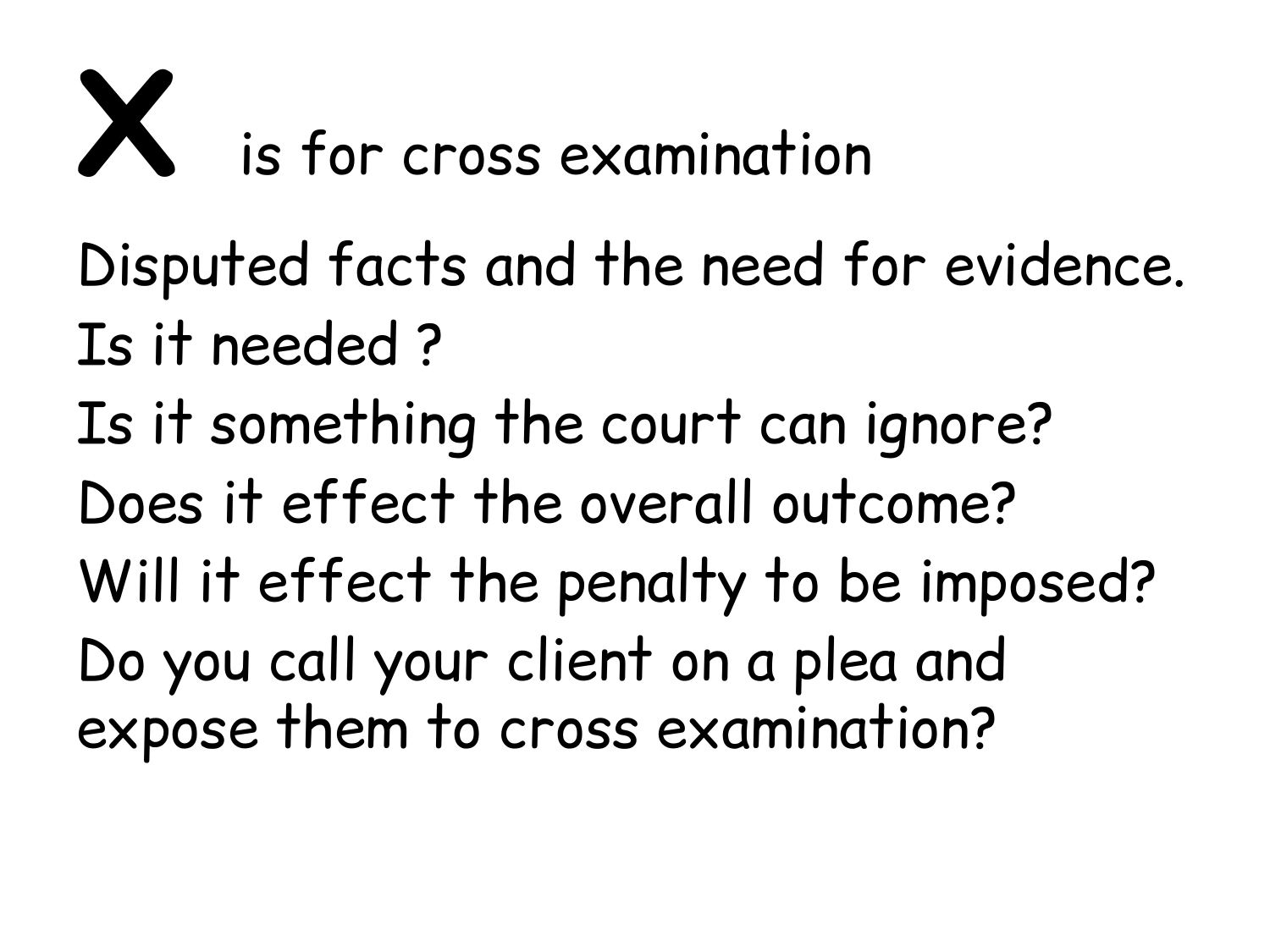

# X is for cross examination
Disputed facts and the need for evidence.
Is it needed ?
Is it something the court can ignore?
Does it effect the overall outcome?
Will it effect the penalty to be imposed?
Do you call your client on a plea and expose them to cross examination?